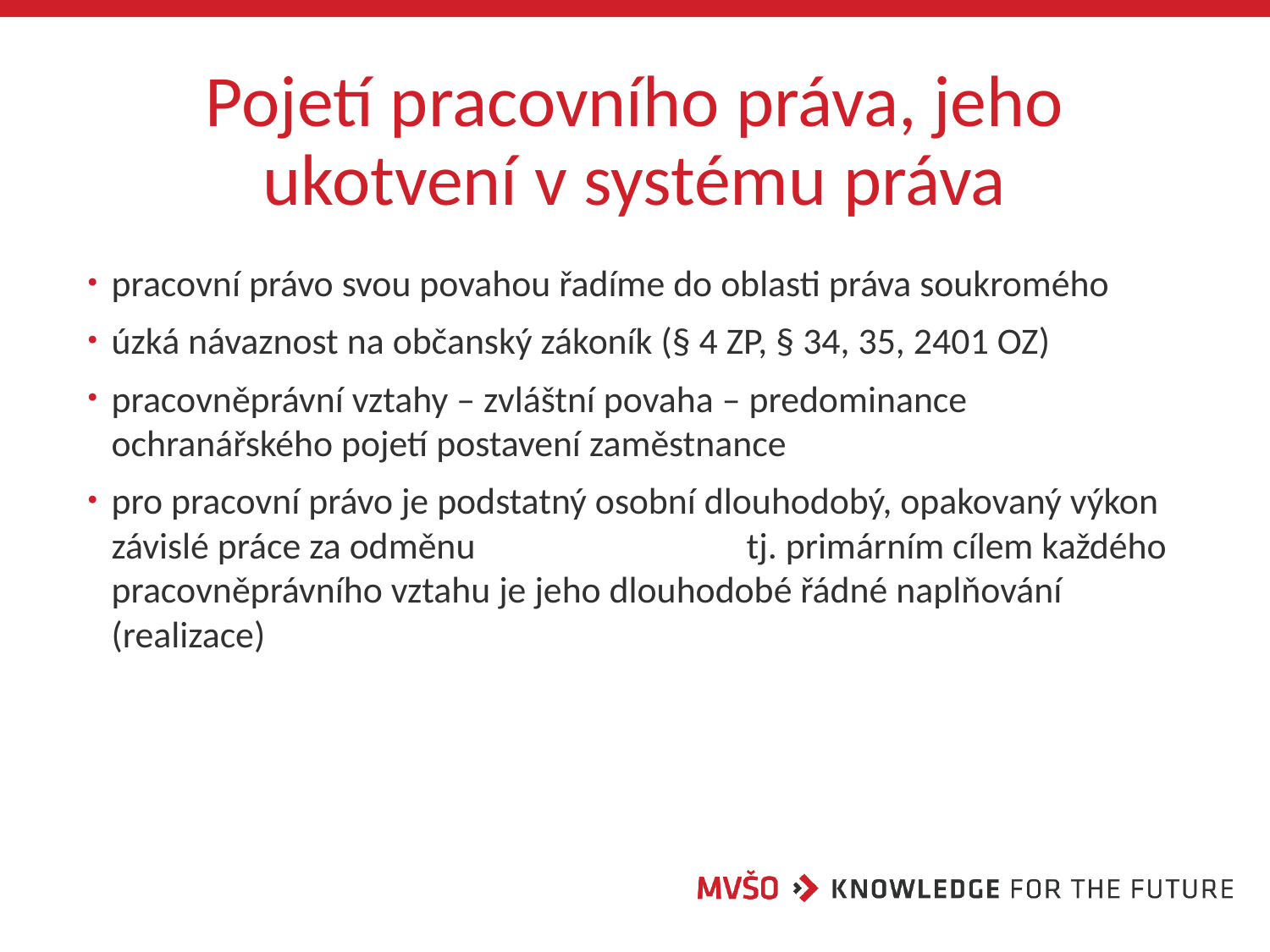

# Pojetí pracovního práva, jeho ukotvení v systému práva
pracovní právo svou povahou řadíme do oblasti práva soukromého
úzká návaznost na občanský zákoník (§ 4 ZP, § 34, 35, 2401 OZ)
pracovněprávní vztahy – zvláštní povaha – predominance ochranářského pojetí postavení zaměstnance
pro pracovní právo je podstatný osobní dlouhodobý, opakovaný výkon závislé práce za odměnu  		tj. primárním cílem každého pracovněprávního vztahu je jeho dlouhodobé řádné naplňování (realizace)